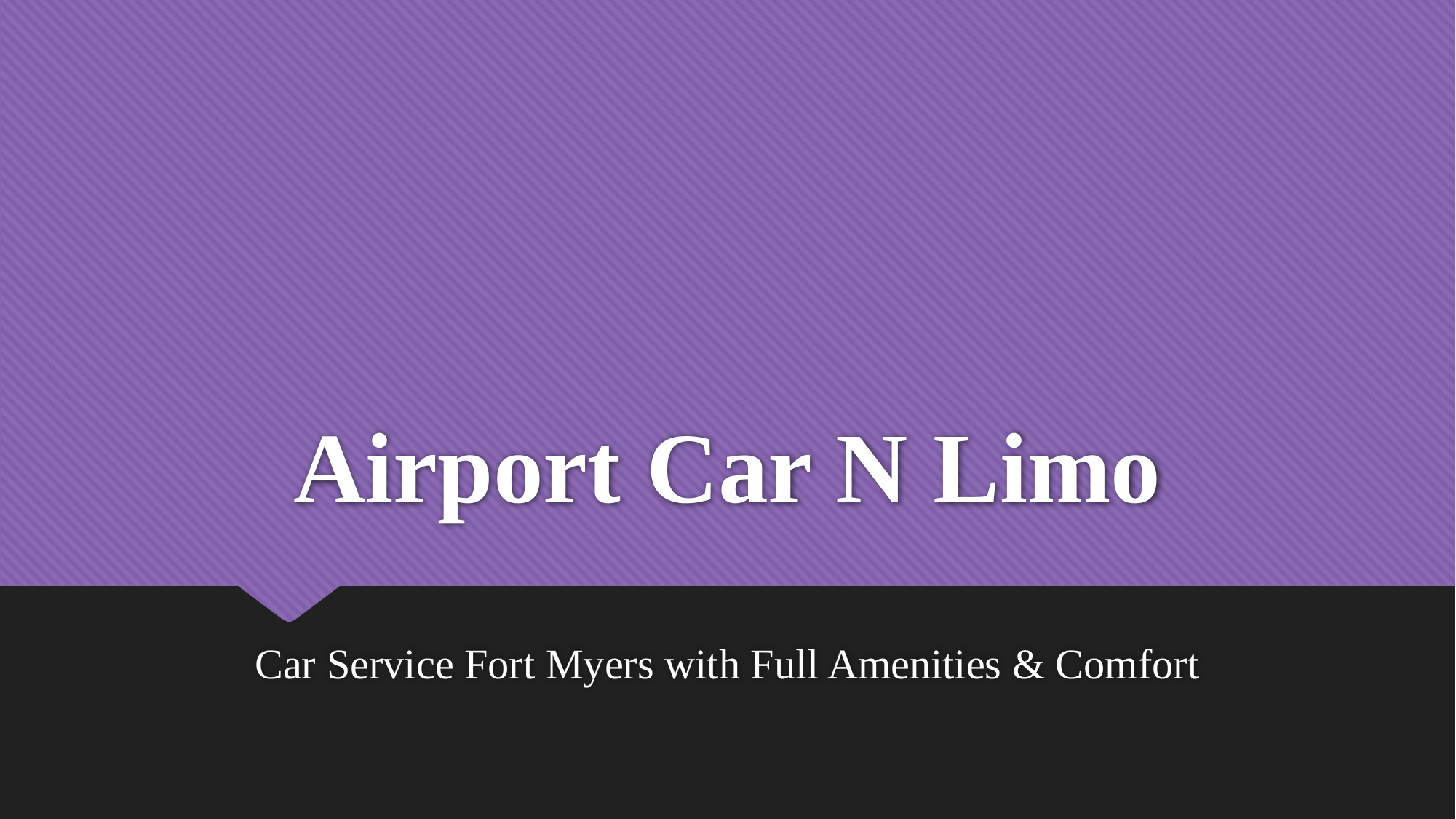

# Airport Car N Limo
Car Service Fort Myers with Full Amenities & Comfort